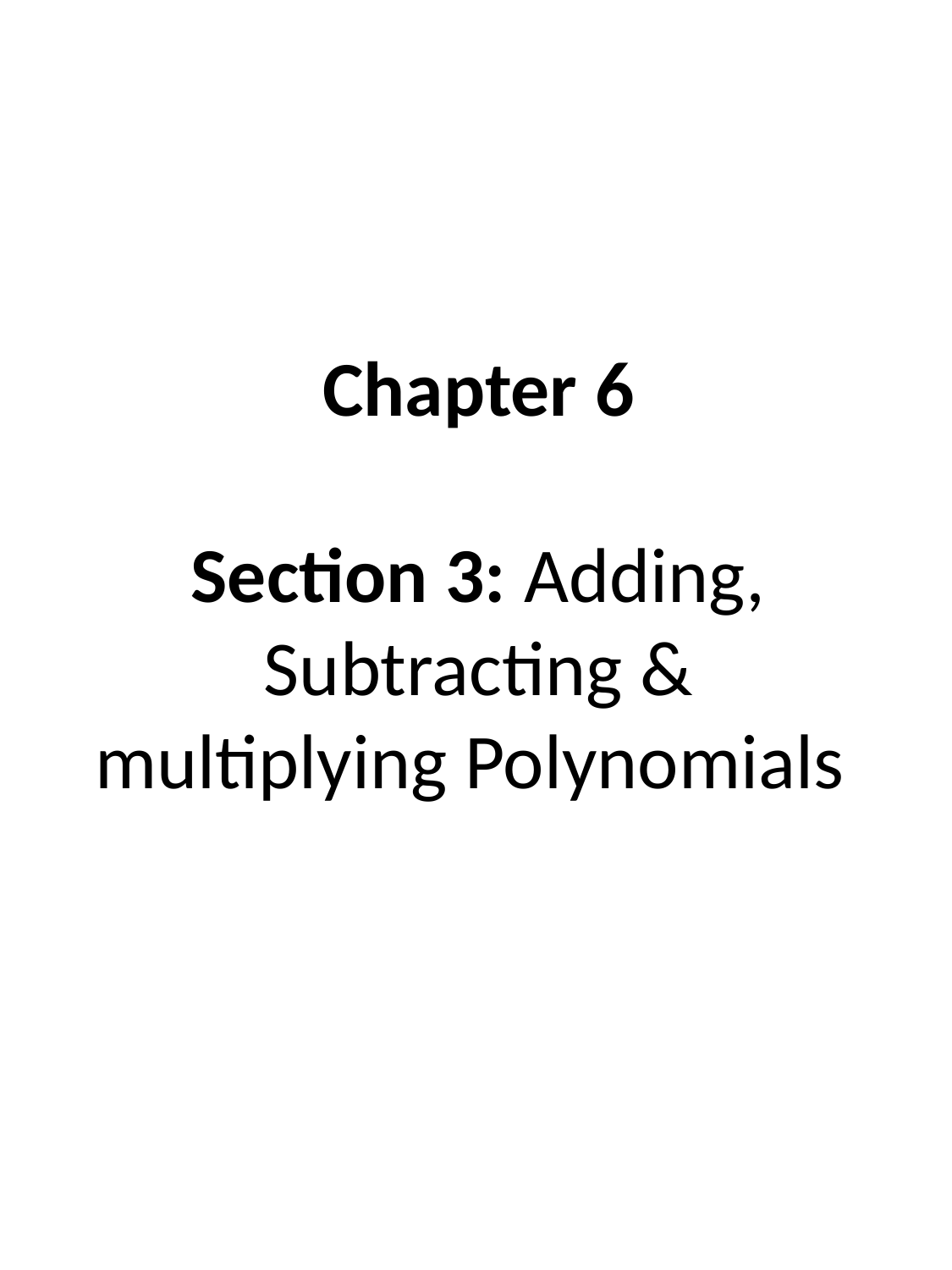

# Chapter 6   Section 3: Adding, Subtracting & multiplying Polynomials